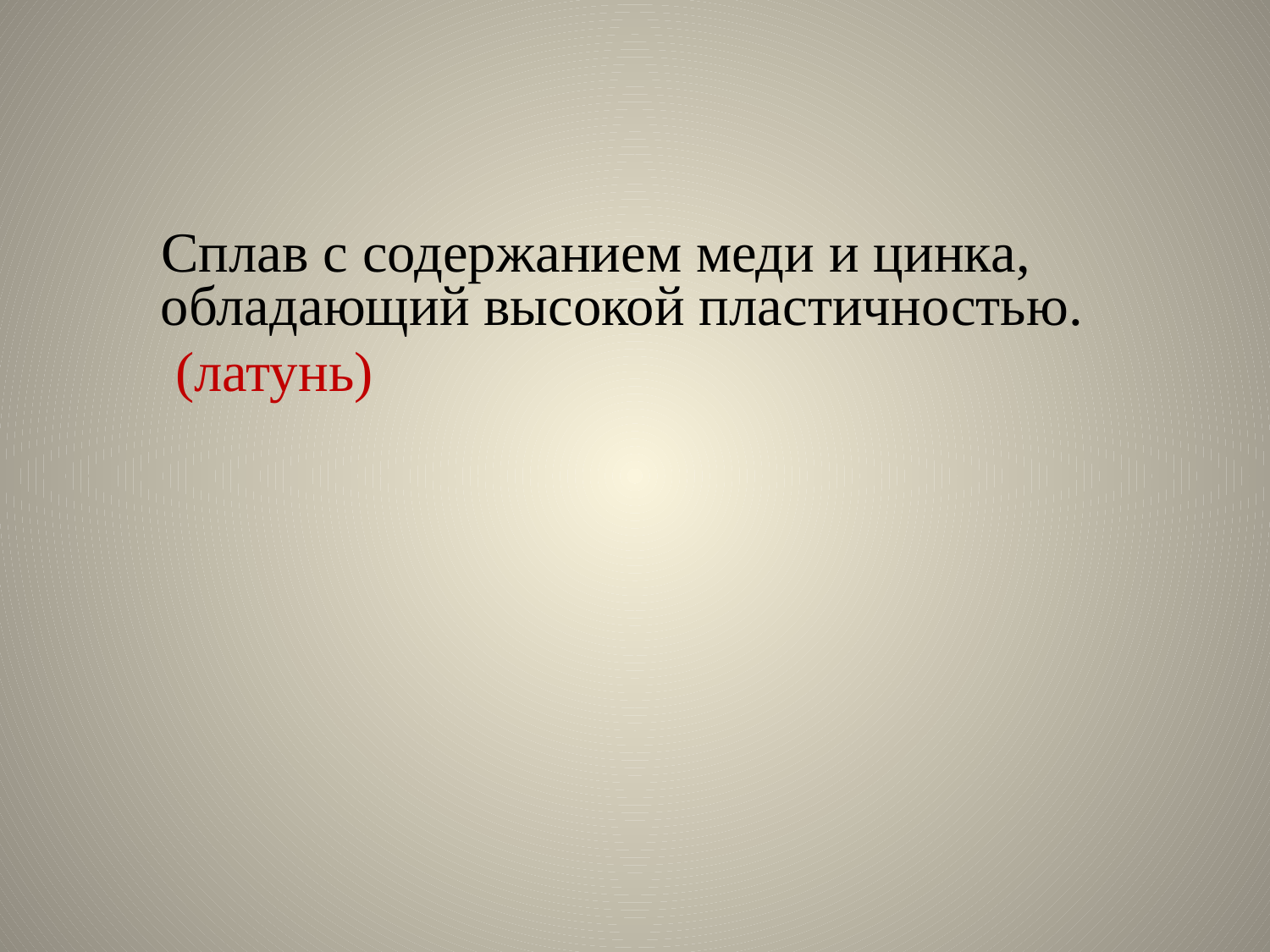

Сплав с содержанием меди и цинка, обладающий высокой пластичностью.
       (латунь)